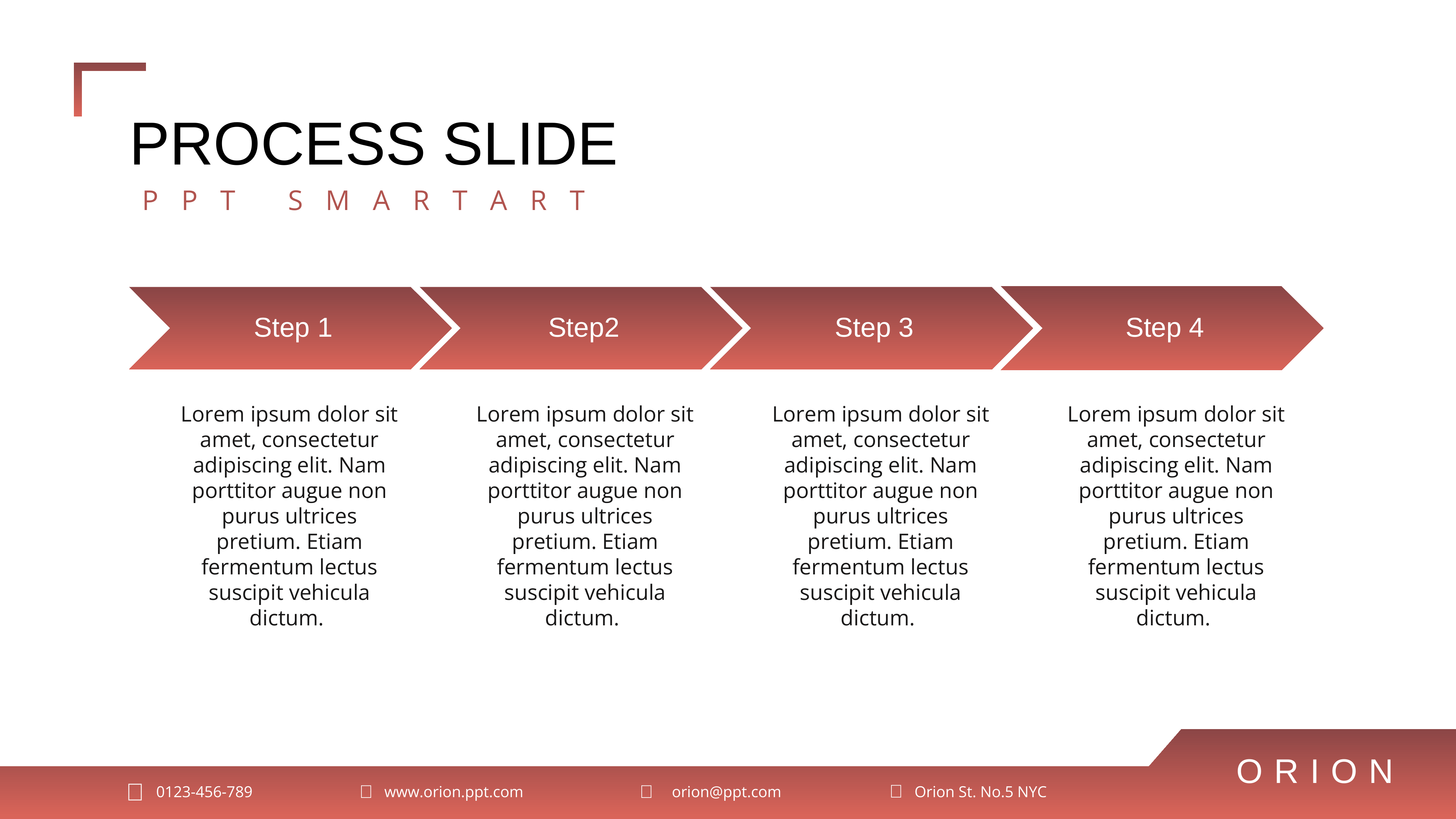

PROCESS SLIDE
PPT SMARTART
Step 1
Step2
Step 3
Step 4
Lorem ipsum dolor sit amet, consectetur adipiscing elit. Nam porttitor augue non purus ultrices pretium. Etiam fermentum lectus suscipit vehicula dictum.
Lorem ipsum dolor sit amet, consectetur adipiscing elit. Nam porttitor augue non purus ultrices pretium. Etiam fermentum lectus suscipit vehicula dictum.
Lorem ipsum dolor sit amet, consectetur adipiscing elit. Nam porttitor augue non purus ultrices pretium. Etiam fermentum lectus suscipit vehicula dictum.
Lorem ipsum dolor sit amet, consectetur adipiscing elit. Nam porttitor augue non purus ultrices pretium. Etiam fermentum lectus suscipit vehicula dictum.